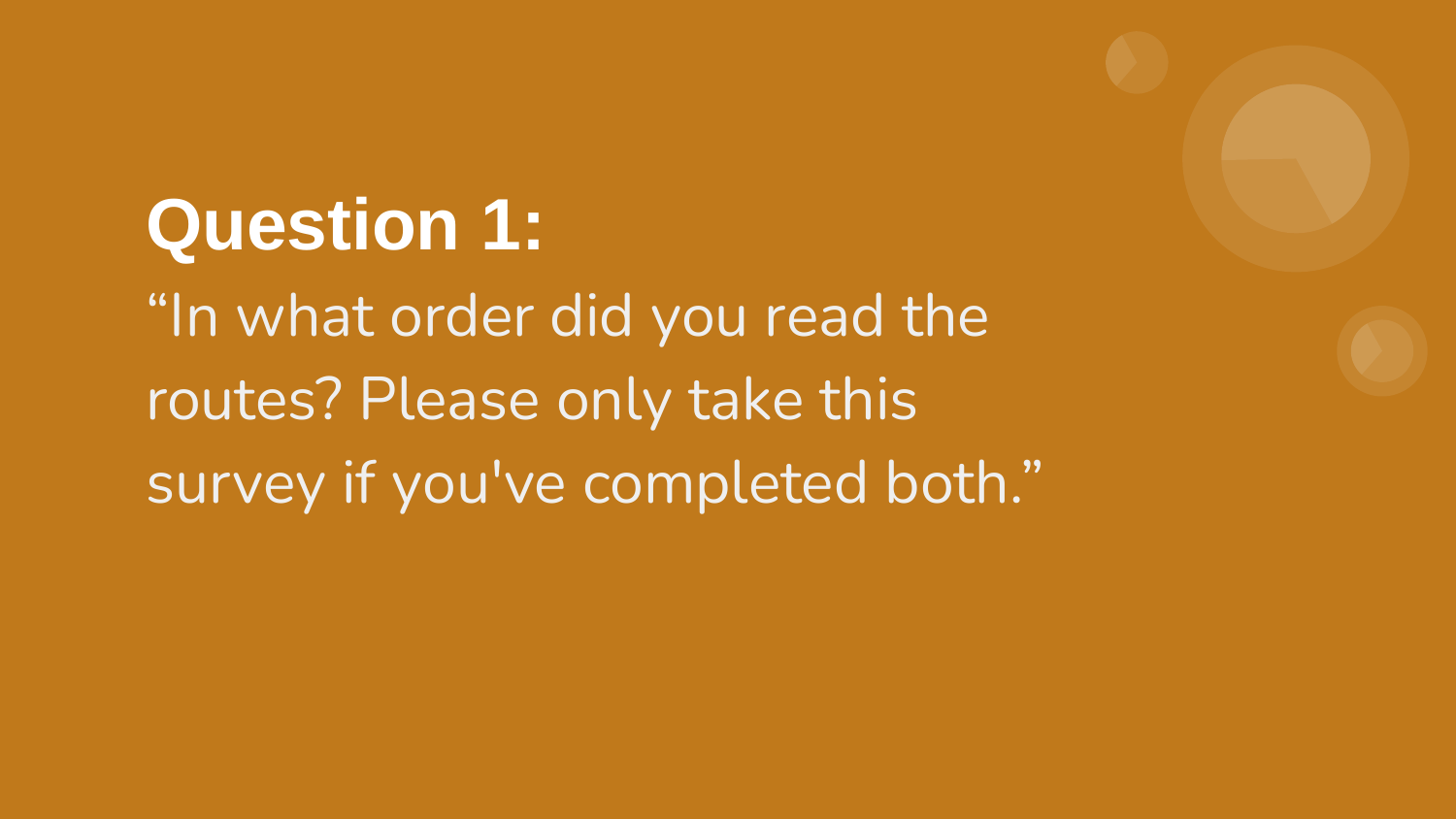

# Question 1:
“In what order did you read the routes? Please only take this survey if you've completed both.”